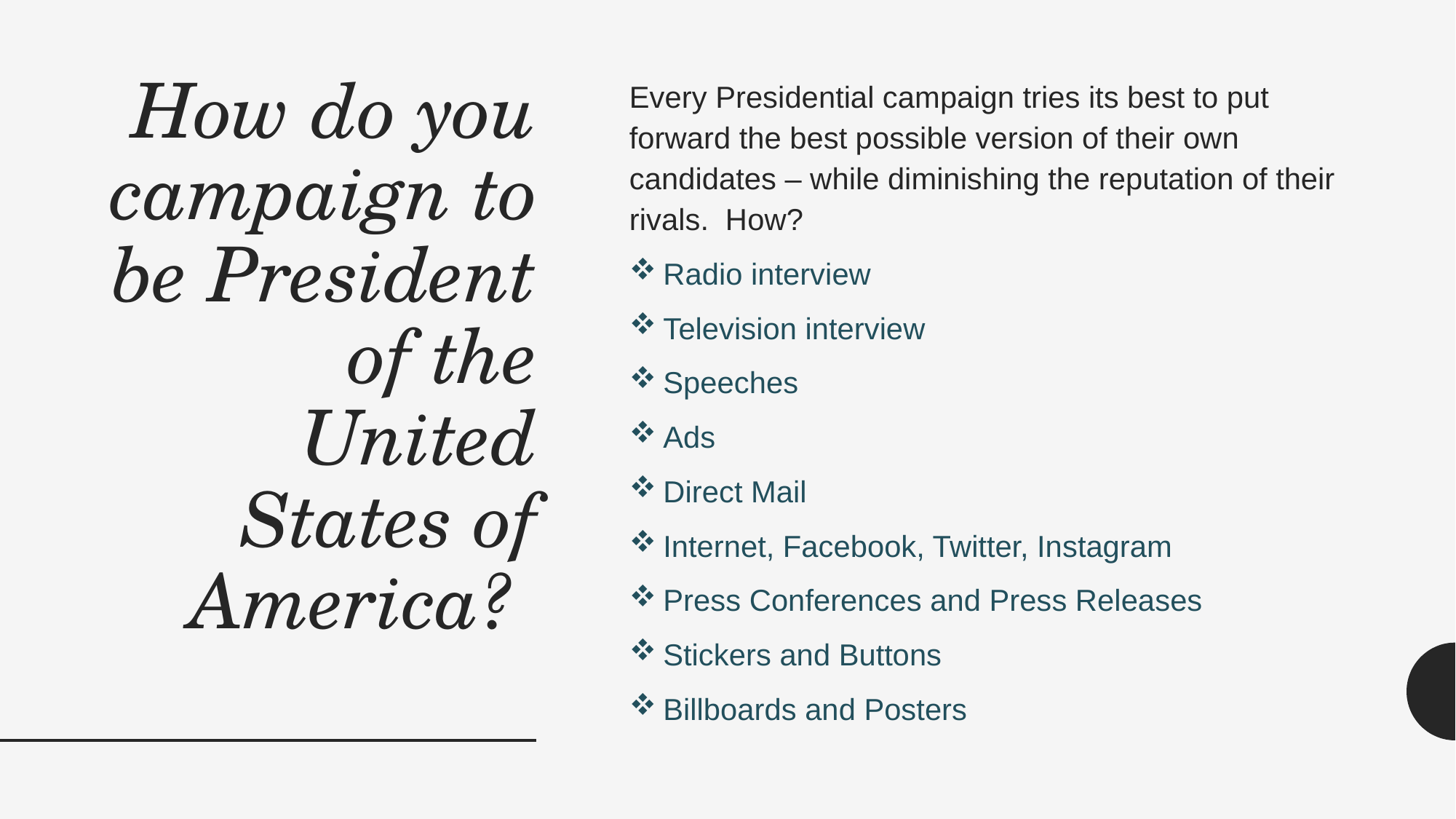

# How do you campaign to be President of the United States of America?
Every Presidential campaign tries its best to put forward the best possible version of their own candidates – while diminishing the reputation of their rivals.  How?
Radio interview
Television interview
Speeches
Ads
Direct Mail
Internet, Facebook, Twitter, Instagram
Press Conferences and Press Releases
Stickers and Buttons
Billboards and Posters